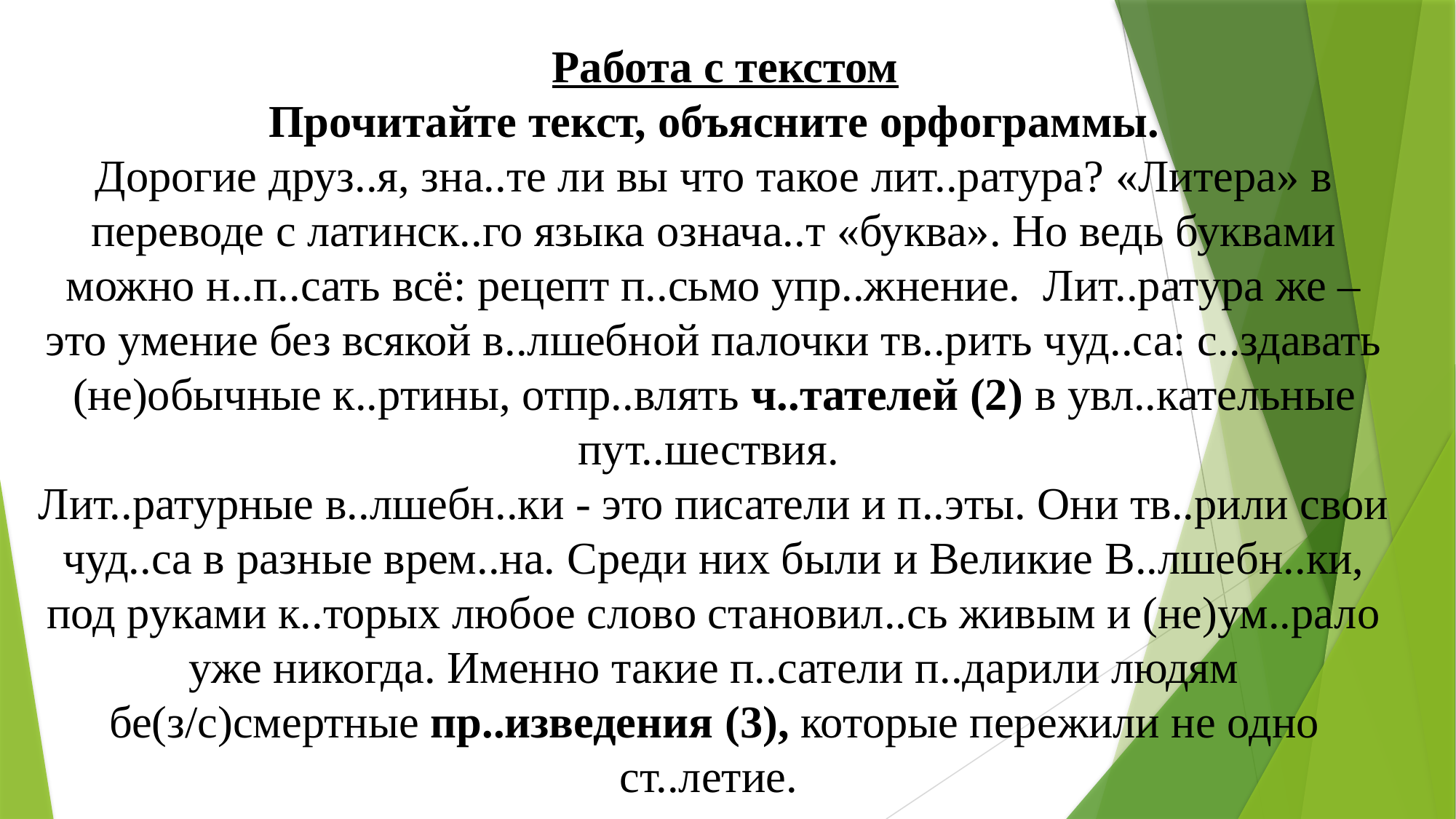

# Работа с текстом Прочитайте текст, объясните орфограммы. Дорогие друз..я, зна..те ли вы что такое лит..ратура? «Литера» в переводе с латинск..го языка означа..т «буква». Но ведь буквами можно н..п..сать всё: рецепт п..сьмо упр..жнение.  Лит..ратура же – это умение без всякой в..лшебной палочки тв..рить чуд..са: с..здавать (не)обычные к..ртины, отпр..влять ч..тателей (2) в увл..кательные пут..шествия. Лит..ратурные в..лшебн..ки - это писатели и п..эты. Они тв..рили свои чуд..са в разные врем..на. Среди них были и Великие В..лшебн..ки, под руками к..торых любое слово становил..сь живым и (не)ум..рало уже никогда. Именно такие п..сатели п..дарили людям бе(з/с)смертные пр..изведения (3), которые пережили не одно ст..летие.